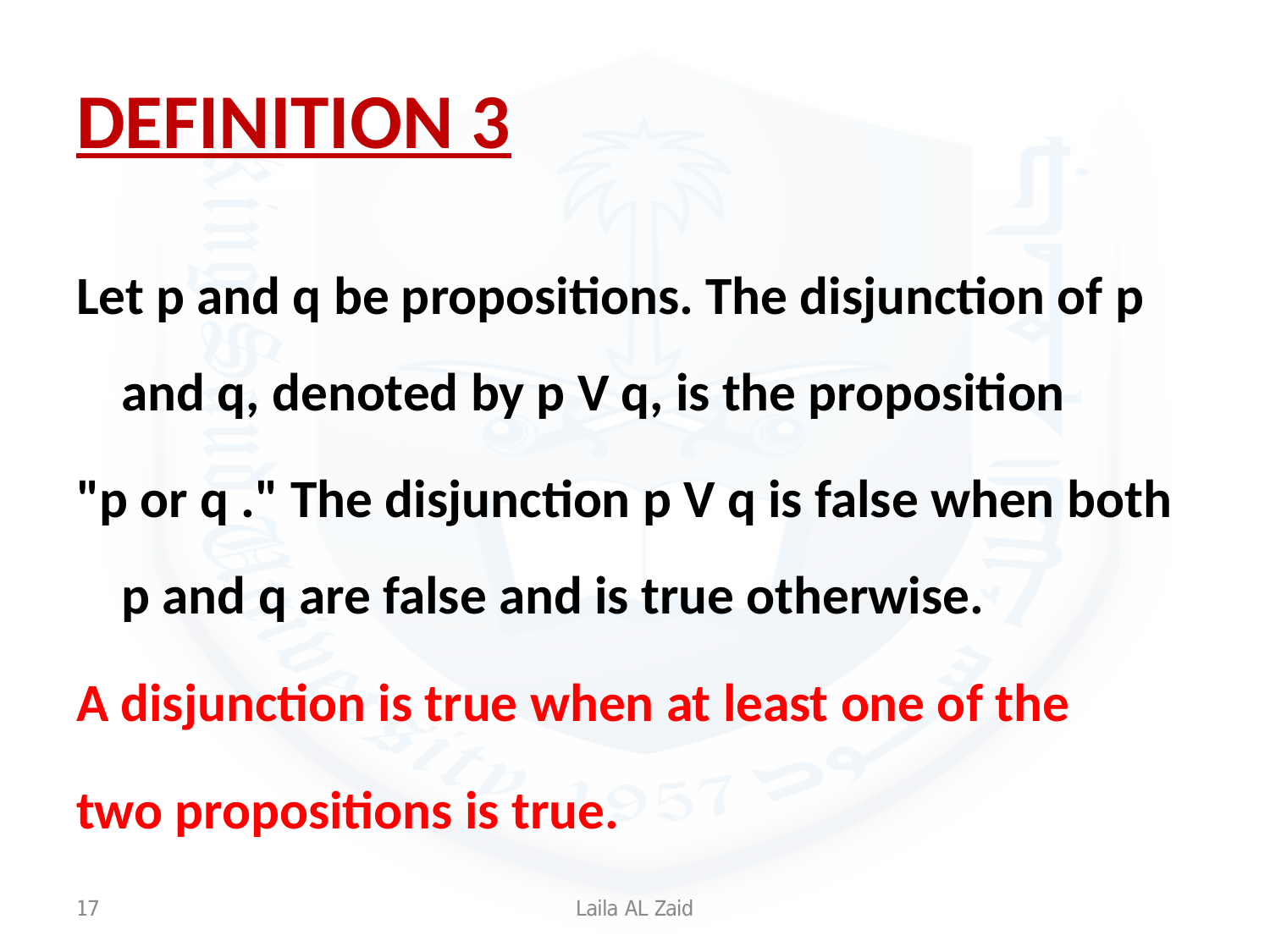

# DEFINITION 3
Let p and q be propositions. The disjunction of p and q, denoted by p V q, is the proposition
"p or q ." The disjunction p V q is false when both p and q are false and is true otherwise.
A disjunction is true when at least one of the
two propositions is true.
17
Laila AL Zaid